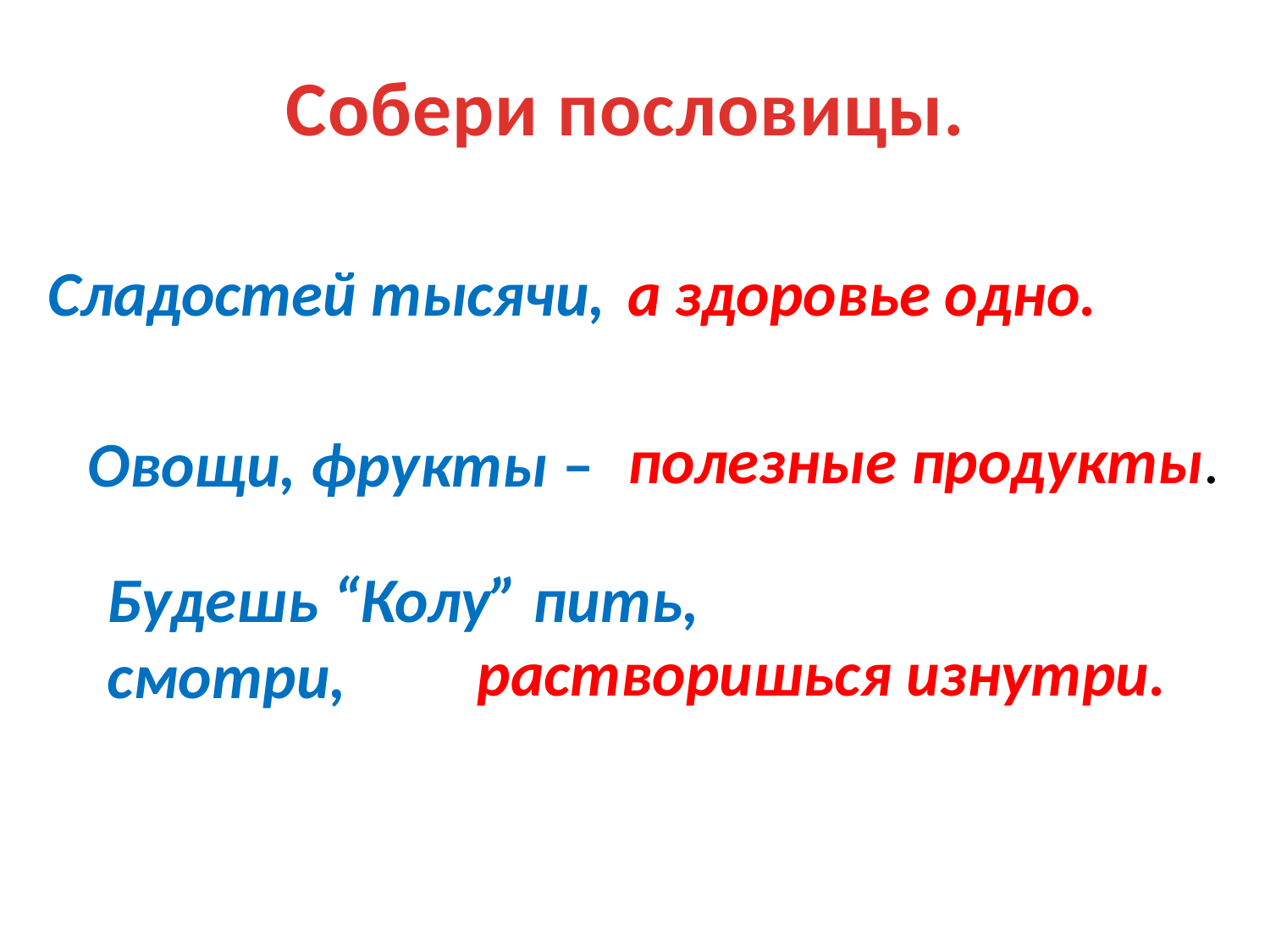

# Собери пословицы.
Сладостей тысячи,
а здоровье одно.

полезные продукты.
Овощи, фрукты –
Будешь “Колу” пить, смотри,
растворишься изнутри.